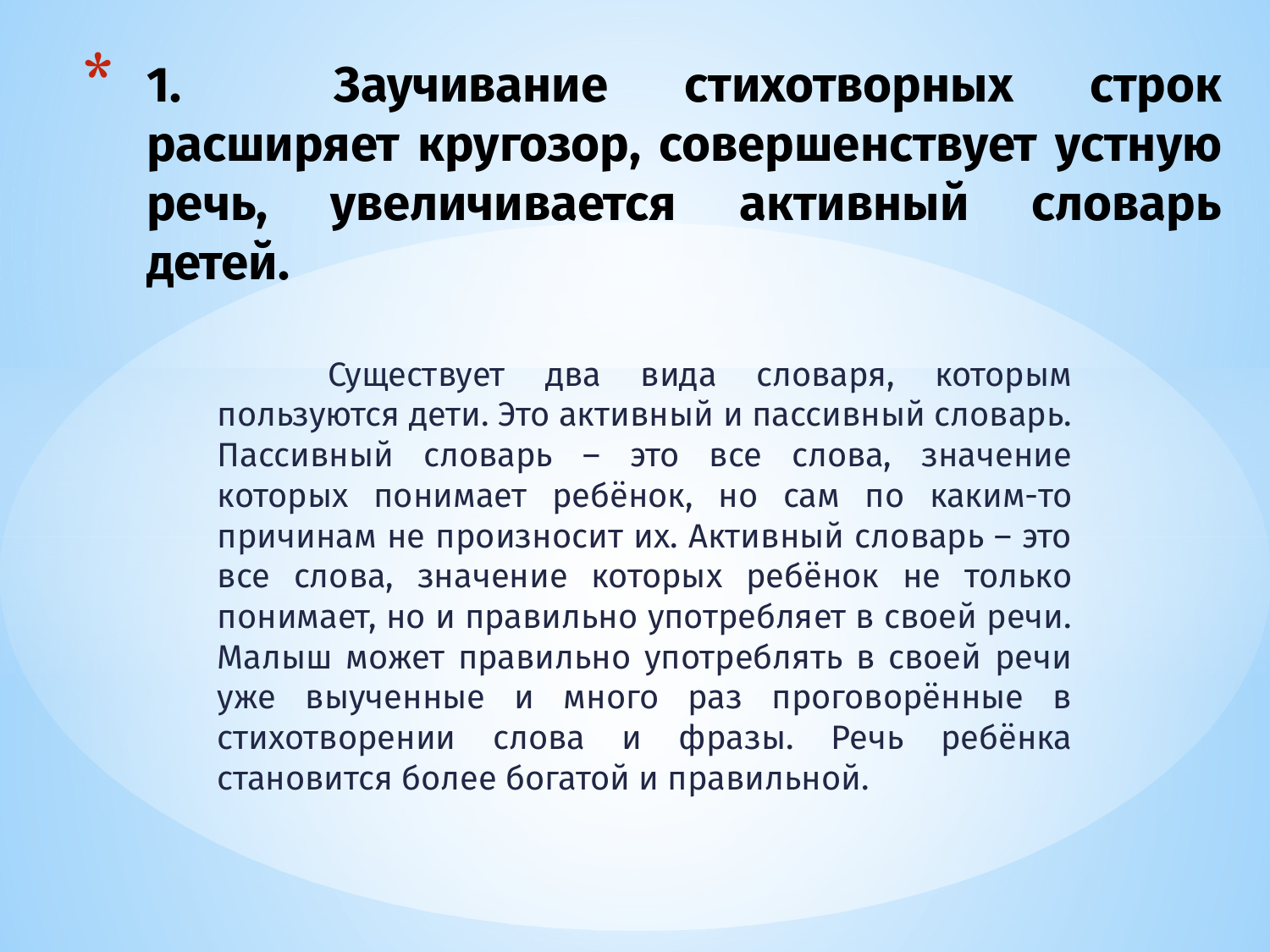

# 1.  Заучивание стихотворных строк расширяет кругозор, совершенствует устную речь, увеличивается активный словарь детей.
	Существует два вида словаря, которым пользуются дети. Это активный и пассивный словарь. Пассивный словарь – это все слова, значение которых понимает ребёнок, но сам по каким-то причинам не произносит их. Активный словарь – это все слова, значение которых ребёнок не только понимает, но и правильно употребляет в своей речи. Малыш может правильно употреблять в своей речи уже выученные и много раз проговорённые в стихотворении слова и фразы. Речь ребёнка становится более богатой и правильной.